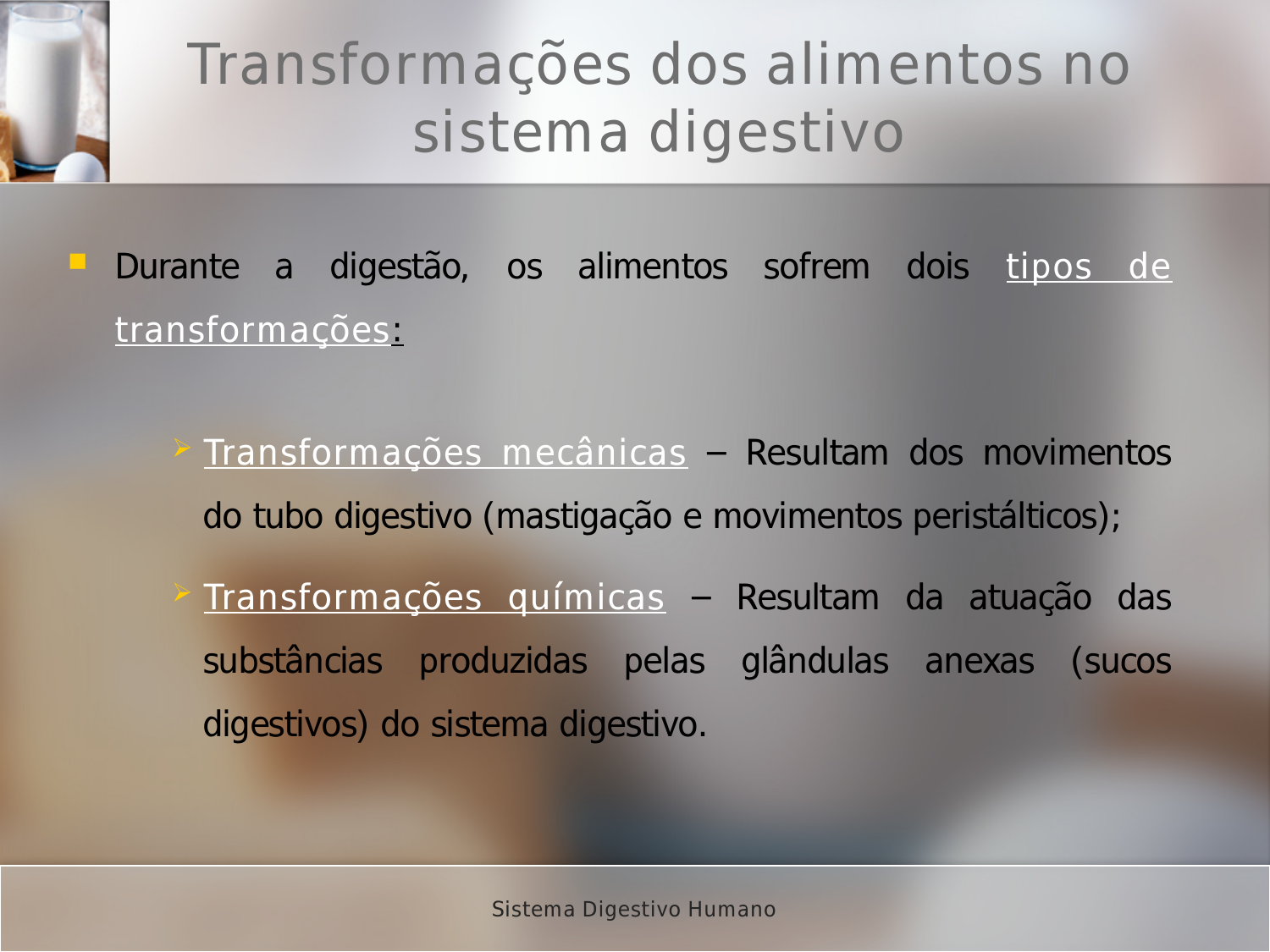

# Transformações dos alimentos no sistema digestivo
Durante a digestão, os alimentos sofrem dois tipos de transformações:

Transformações mecânicas – Resultam dos movimentos do tubo digestivo (mastigação e movimentos peristálticos);
Transformações químicas – Resultam da atuação das substâncias produzidas pelas glândulas anexas (sucos digestivos) do sistema digestivo.

Sistema Digestivo Humano